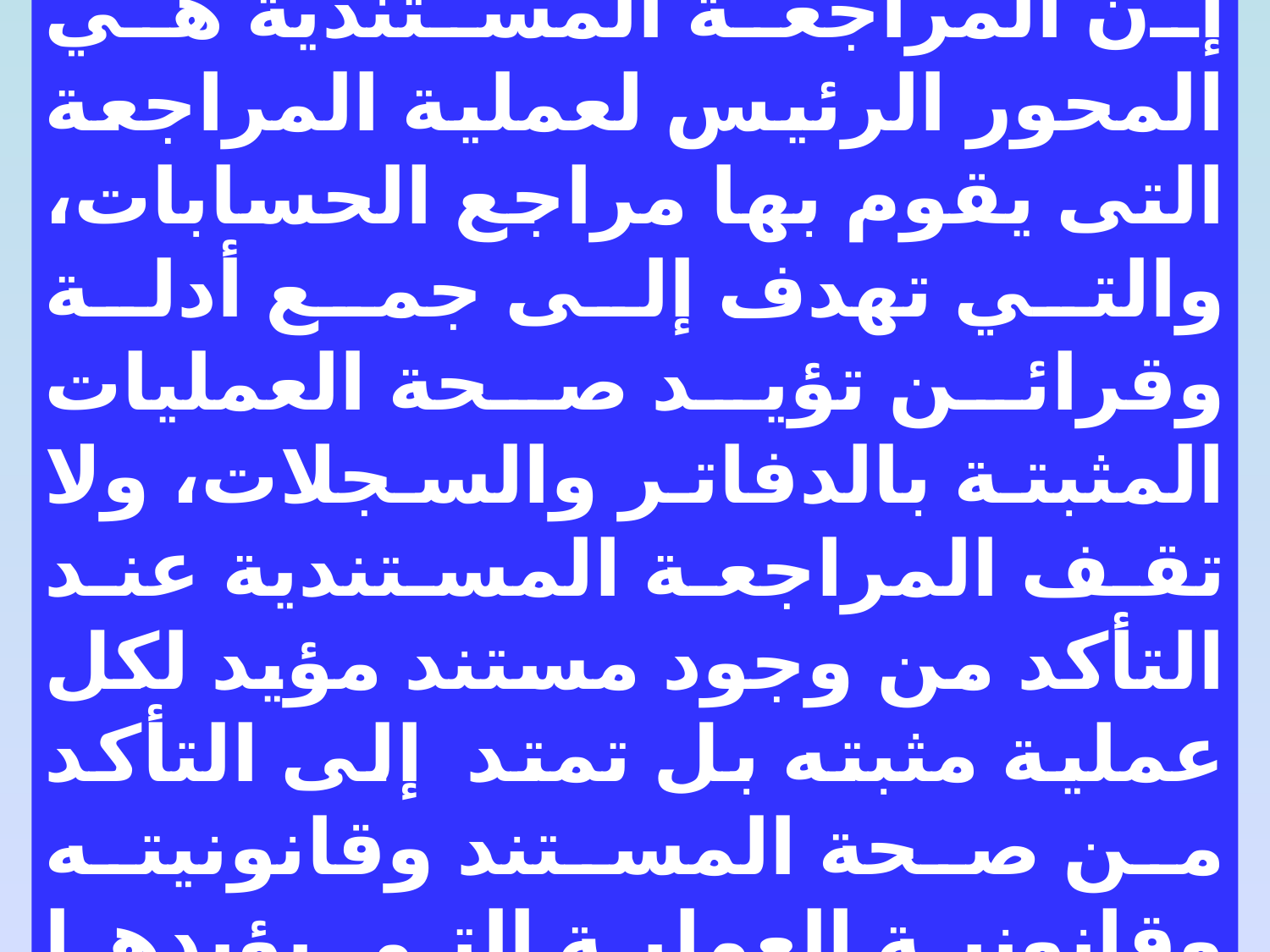

3- المراجعة المستندية:
إن المراجعة المستندية هي المحور الرئيس لعملية المراجعة التى يقوم بها مراجع الحسابات، والتي تهدف إلى جمع أدلة وقرائن تؤيد صحة العمليات المثبتة بالدفاتر والسجلات، ولا تقف المراجعة المستندية عند التأكد من وجود مستند مؤيد لكل عملية مثبته بل تمتد  إلى التأكد من صحة المستند وقانونيته وقانونية العملية التى يؤيدها هذا المستند .